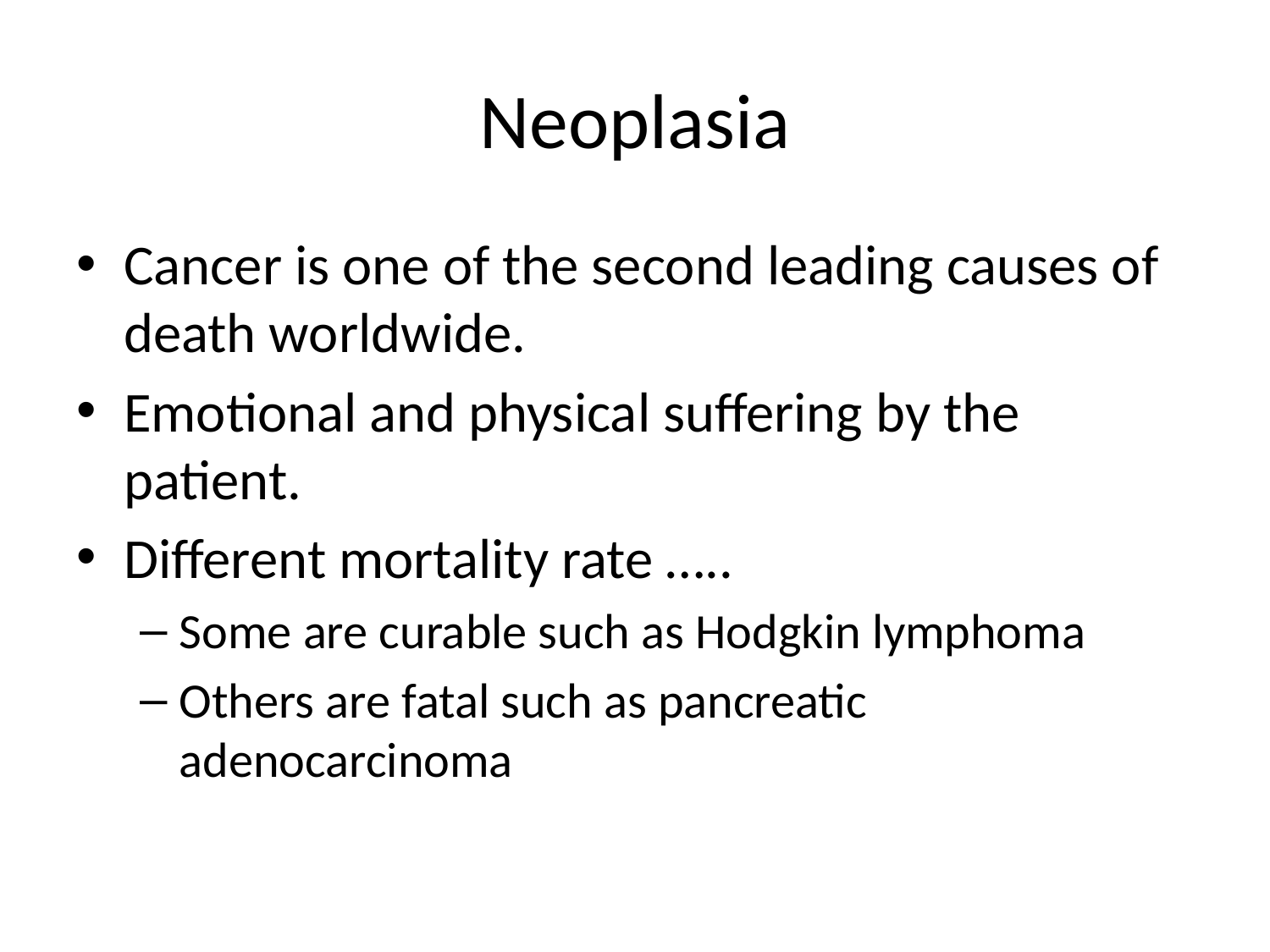

# Neoplasia
Cancer is one of the second leading causes of death worldwide.
Emotional and physical suffering by the patient.
Different mortality rate …..
Some are curable such as Hodgkin lymphoma
Others are fatal such as pancreatic adenocarcinoma